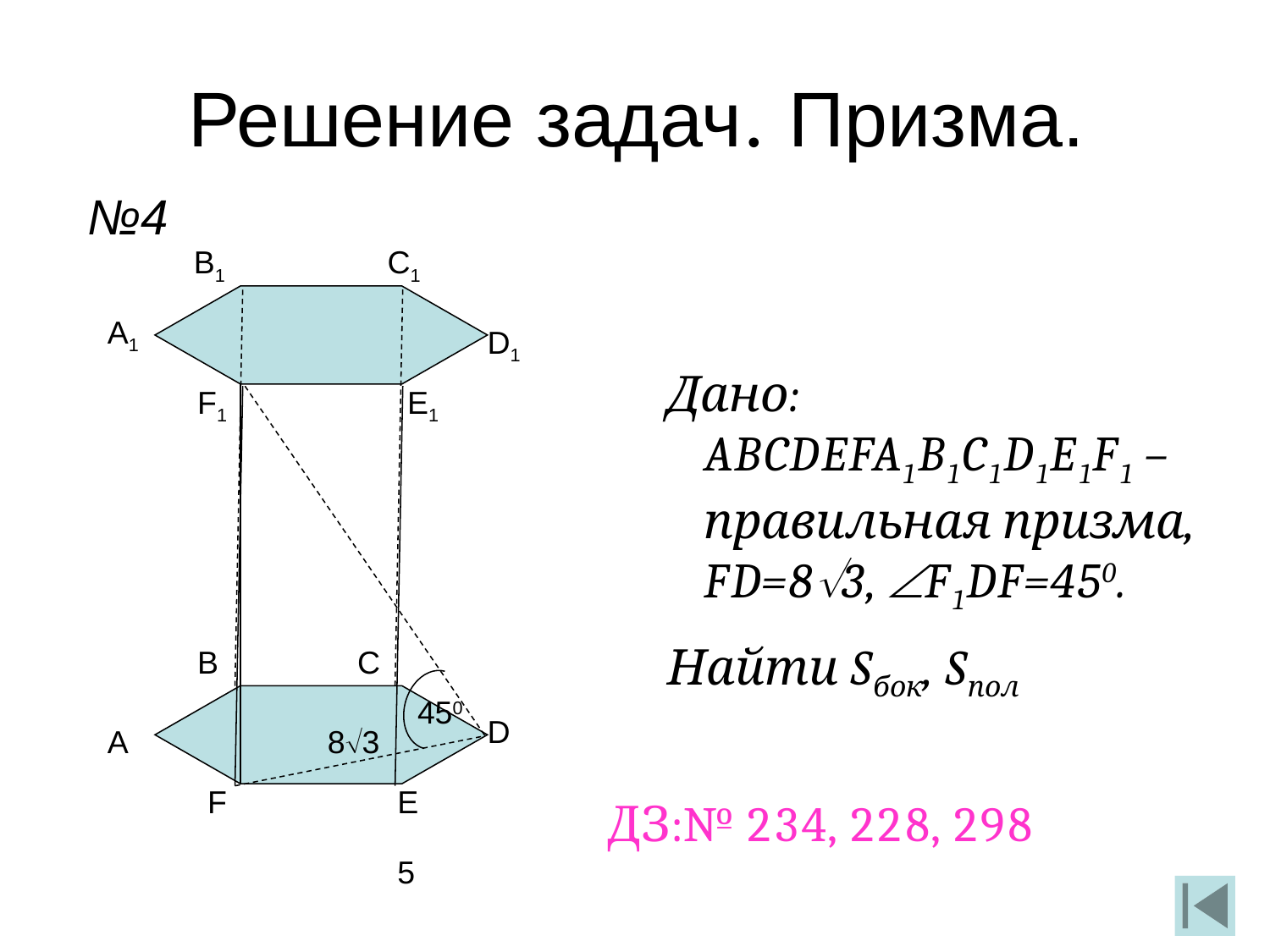

Решение задач. Призма.
№4
В1
C1

A1
D1

Дано: ABCDEFA1B1C1D1E1F1 – правильная призма,
FD=8√3, ∠F1DF=450.
Найти Sбок, Sпол
F1
E1

B
C

450
D
А
8√3

F
E
ДЗ:№ 234, 228, 298
5